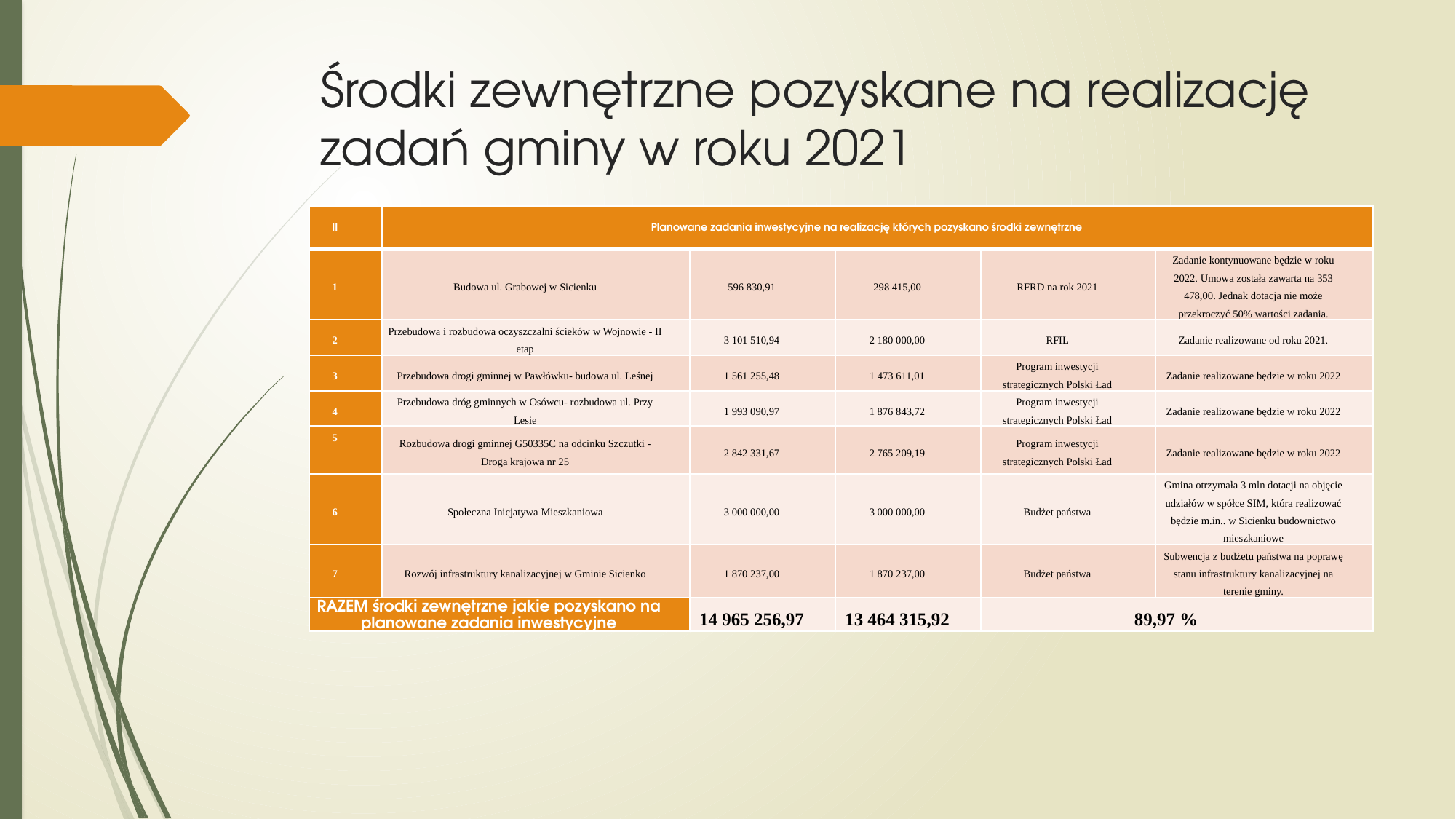

# Środki zewnętrzne pozyskane na realizację zadań gminy w roku 2021
| II | Planowane zadania inwestycyjne na realizację których pozyskano środki zewnętrzne |  |  |  |  |
| --- | --- | --- | --- | --- | --- |
| 1 | Budowa ul. Grabowej w Sicienku | 596 830,91 | 298 415,00 | RFRD na rok 2021 | Zadanie kontynuowane będzie w roku 2022. Umowa została zawarta na 353 478,00. Jednak dotacja nie może przekroczyć 50% wartości zadania. |
| 2 | Przebudowa i rozbudowa oczyszczalni ścieków w Wojnowie - II etap | 3 101 510,94 | 2 180 000,00 | RFIL | Zadanie realizowane od roku 2021. |
| 3 | Przebudowa drogi gminnej w Pawłówku- budowa ul. Leśnej | 1 561 255,48 | 1 473 611,01 | Program inwestycji strategicznych Polski Ład | Zadanie realizowane będzie w roku 2022 |
| 4 | Przebudowa dróg gminnych w Osówcu- rozbudowa ul. Przy Lesie | 1 993 090,97 | 1 876 843,72 | Program inwestycji strategicznych Polski Ład | Zadanie realizowane będzie w roku 2022 |
| 5 | Rozbudowa drogi gminnej G50335C na odcinku Szczutki - Droga krajowa nr 25 | 2 842 331,67 | 2 765 209,19 | Program inwestycji strategicznych Polski Ład | Zadanie realizowane będzie w roku 2022 |
| 6 | Społeczna Inicjatywa Mieszkaniowa | 3 000 000,00 | 3 000 000,00 | Budżet państwa | Gmina otrzymała 3 mln dotacji na objęcie udziałów w spółce SIM, która realizować będzie m.in.. w Sicienku budownictwo mieszkaniowe |
| 7 | Rozwój infrastruktury kanalizacyjnej w Gminie Sicienko | 1 870 237,00 | 1 870 237,00 | Budżet państwa | Subwencja z budżetu państwa na poprawę stanu infrastruktury kanalizacyjnej na terenie gminy. |
| RAZEM środki zewnętrzne jakie pozyskano na planowane zadania inwestycyjne |  | 14 965 256,97 | 13 464 315,92 | 89,97 % |  |